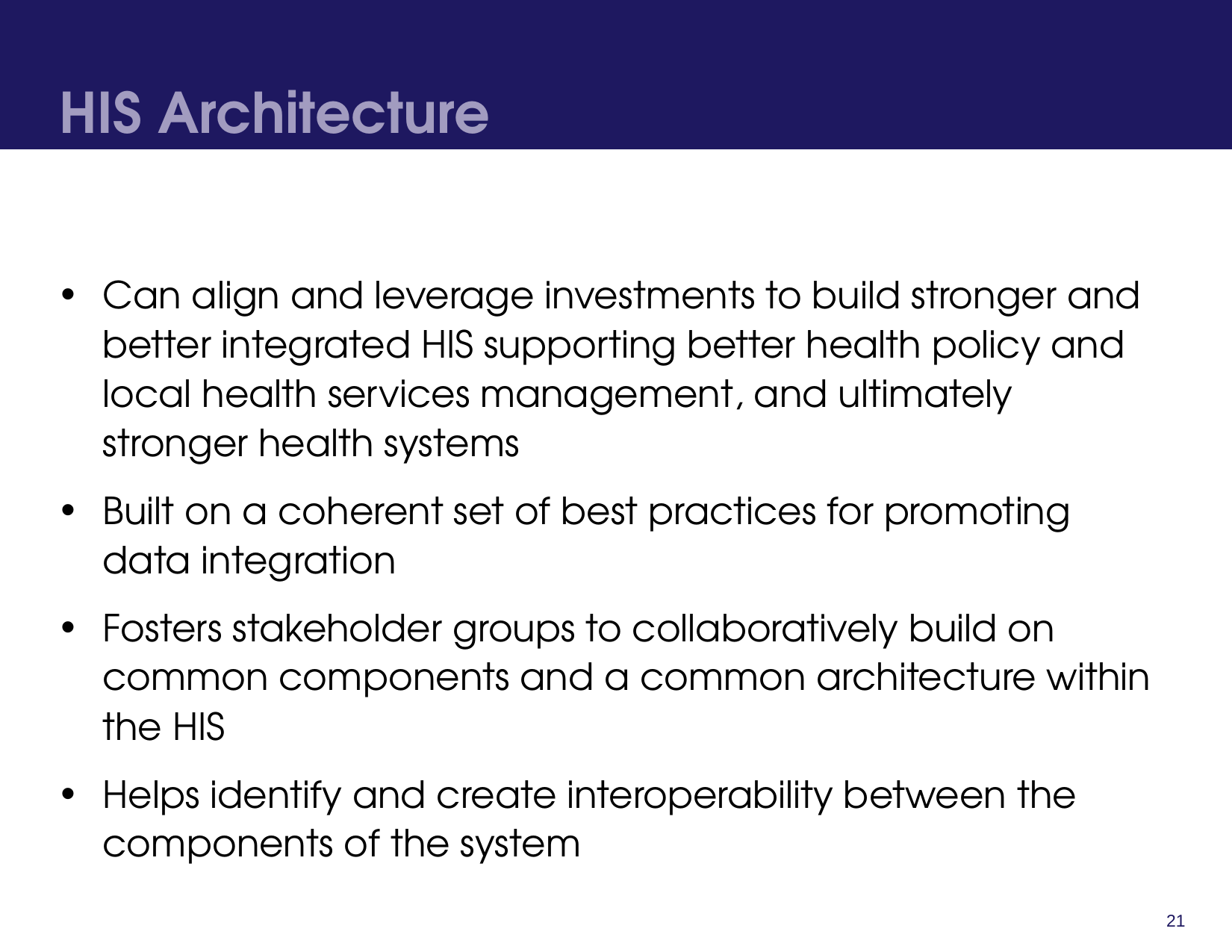

# HIS Architecture

Can align and leverage investments to build stronger and better integrated HIS supporting better health policy and local health services management, and ultimately stronger health systems
Built on a coherent set of best practices for promoting data integration
Fosters stakeholder groups to collaboratively build on common components and a common architecture within the HIS
Helps identify and create interoperability between the components of the system
21